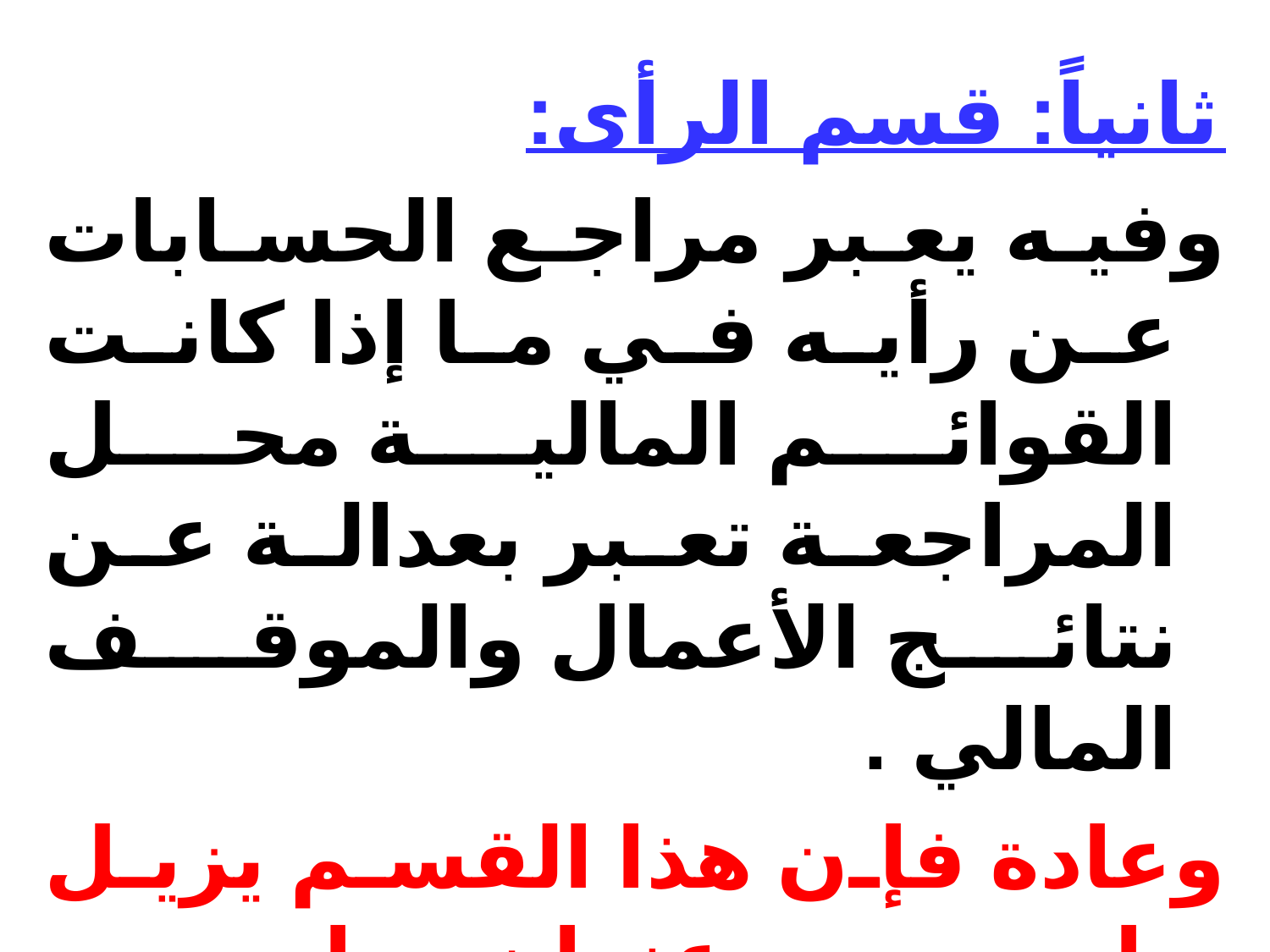

ثانياً: قسم الرأى:
وفيه يعبر مراجع الحسابات عن رأيه في ما إذا كانت القوائم المالية محل المراجعة تعبر بعدالة عن نتائج الأعمال والموقف المالي .
وعادة فإن هذا القسم يزيل باسم وعنوان مراجع الحسابات وتاريخ عملية المراجعة كما يجب أن يُمهر بتوقيعة وخاتمه .